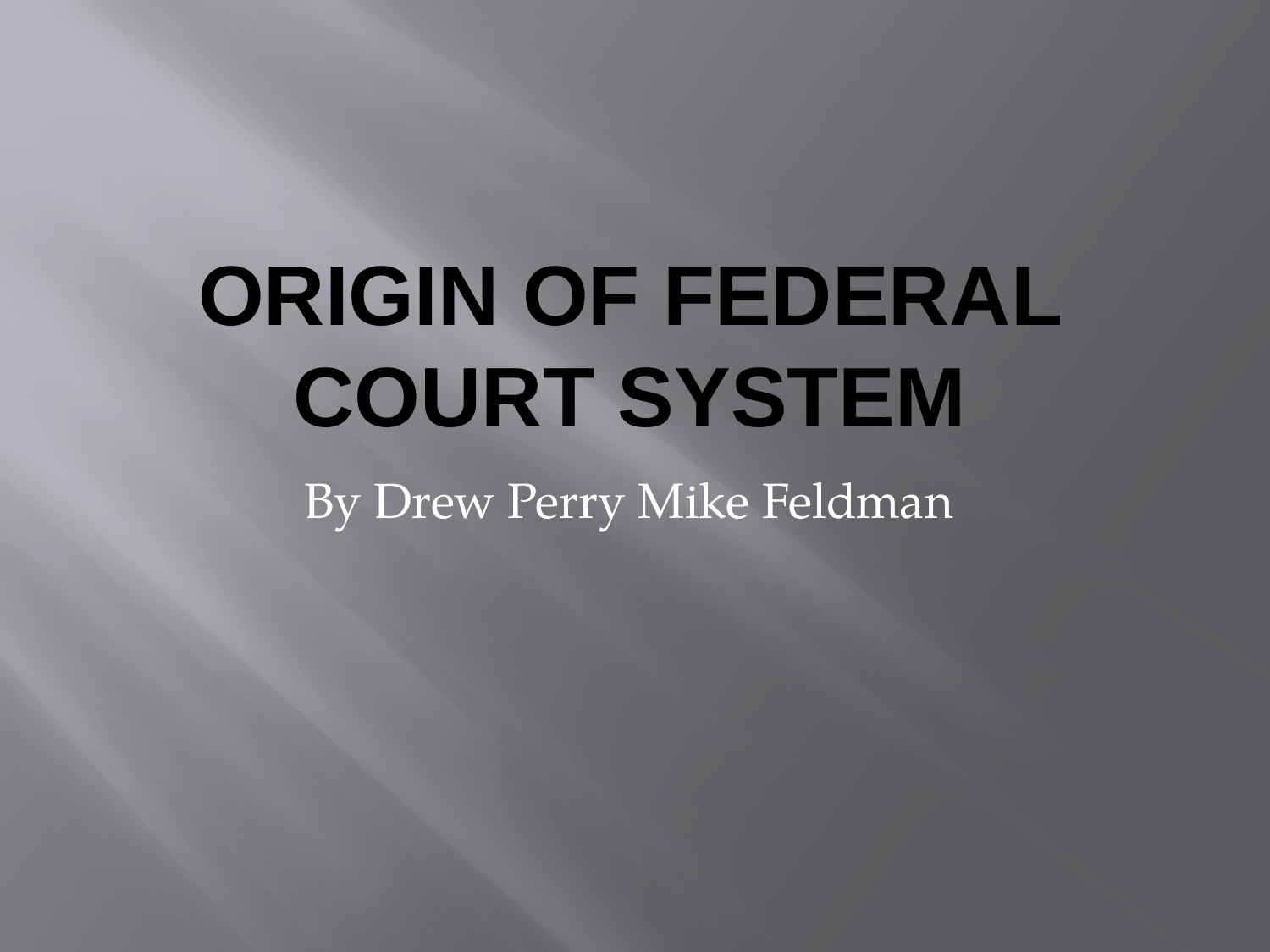

# Origin of Federal Court System
By Drew Perry Mike Feldman